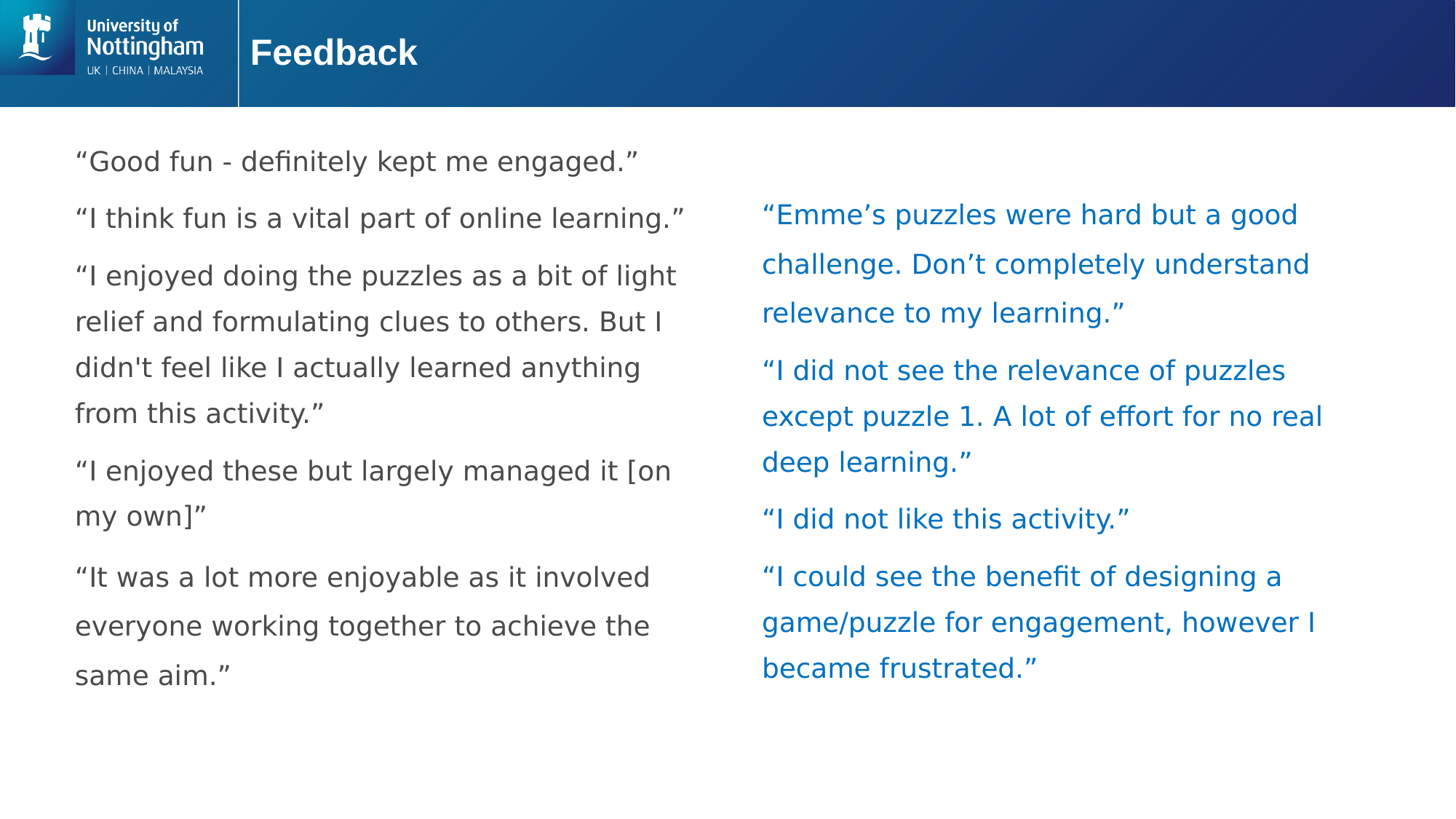

# Feedback
“Good fun - definitely kept me engaged.”
“I think fun is a vital part of online learning.”
“I enjoyed doing the puzzles as a bit of light relief and formulating clues to others. But I didn't feel like I actually learned anything from this activity.”
“I enjoyed these but largely managed it [on my own]”
“It was a lot more enjoyable as it involved everyone working together to achieve the same aim.”
“Emme’s puzzles were hard but a good challenge. Don’t completely understand relevance to my learning.”
“I did not see the relevance of puzzles except puzzle 1. A lot of effort for no real deep learning.”
“I did not like this activity.”
“I could see the benefit of designing a game/puzzle for engagement, however I became frustrated.”